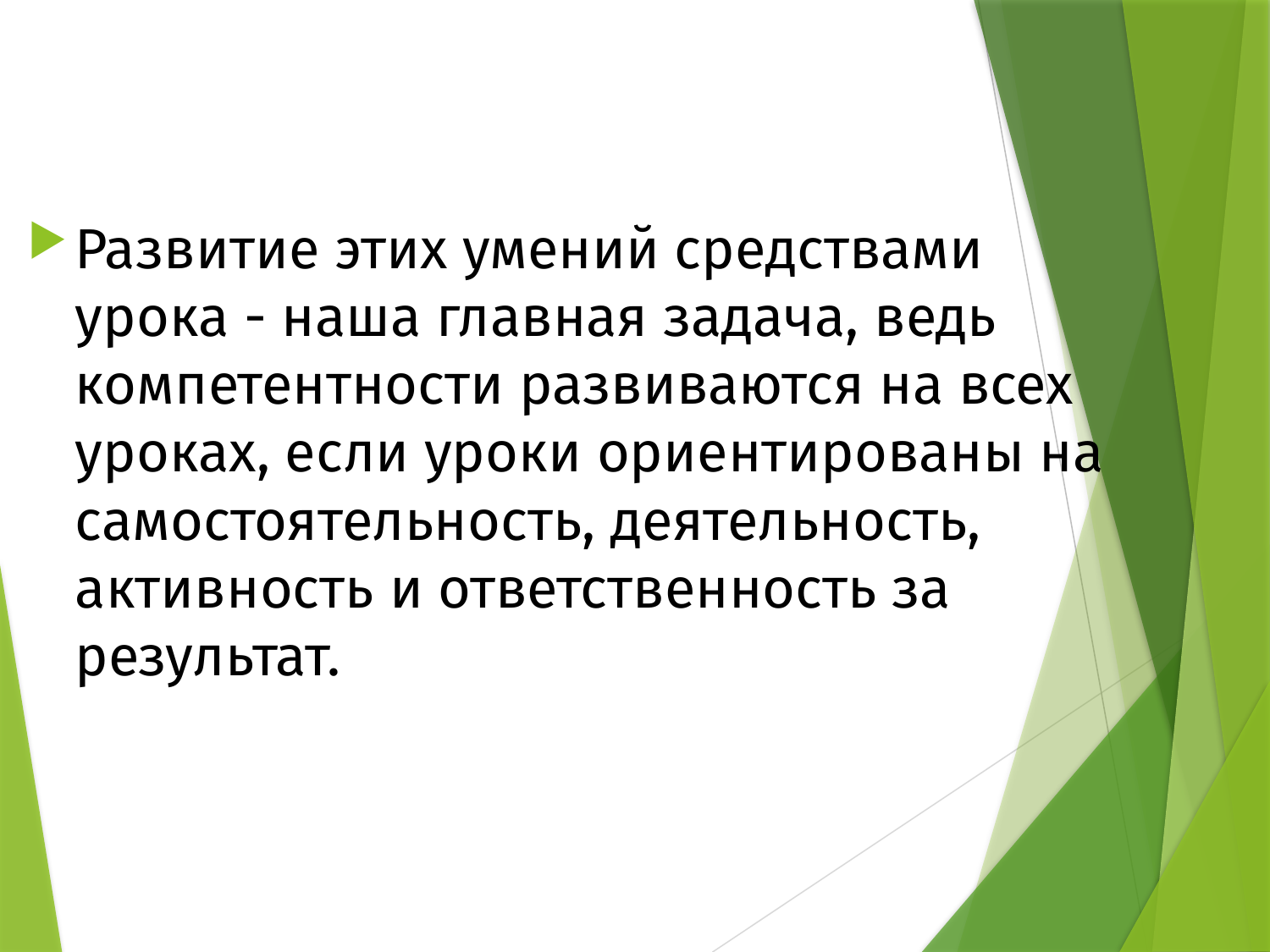

#
Развитие этих умений средствами урока - наша главная задача, ведь компетентности развиваются на всех уроках, если уроки ориентированы на самостоятельность, деятельность, активность и ответственность за результат.